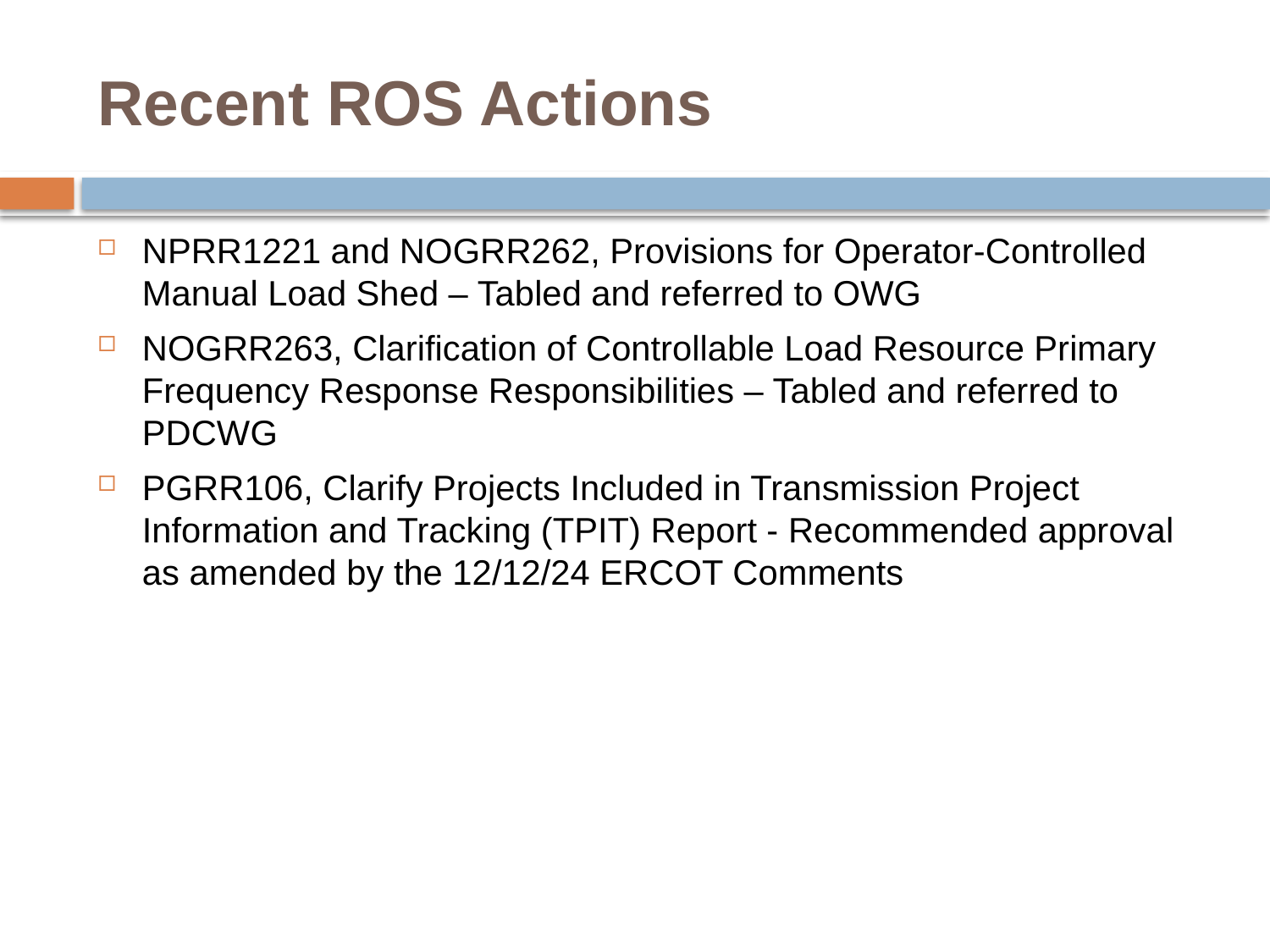

# Recent ROS Actions
NPRR1221 and NOGRR262, Provisions for Operator-Controlled Manual Load Shed – Tabled and referred to OWG
NOGRR263, Clarification of Controllable Load Resource Primary Frequency Response Responsibilities – Tabled and referred to PDCWG
PGRR106, Clarify Projects Included in Transmission Project Information and Tracking (TPIT) Report - Recommended approval as amended by the 12/12/24 ERCOT Comments